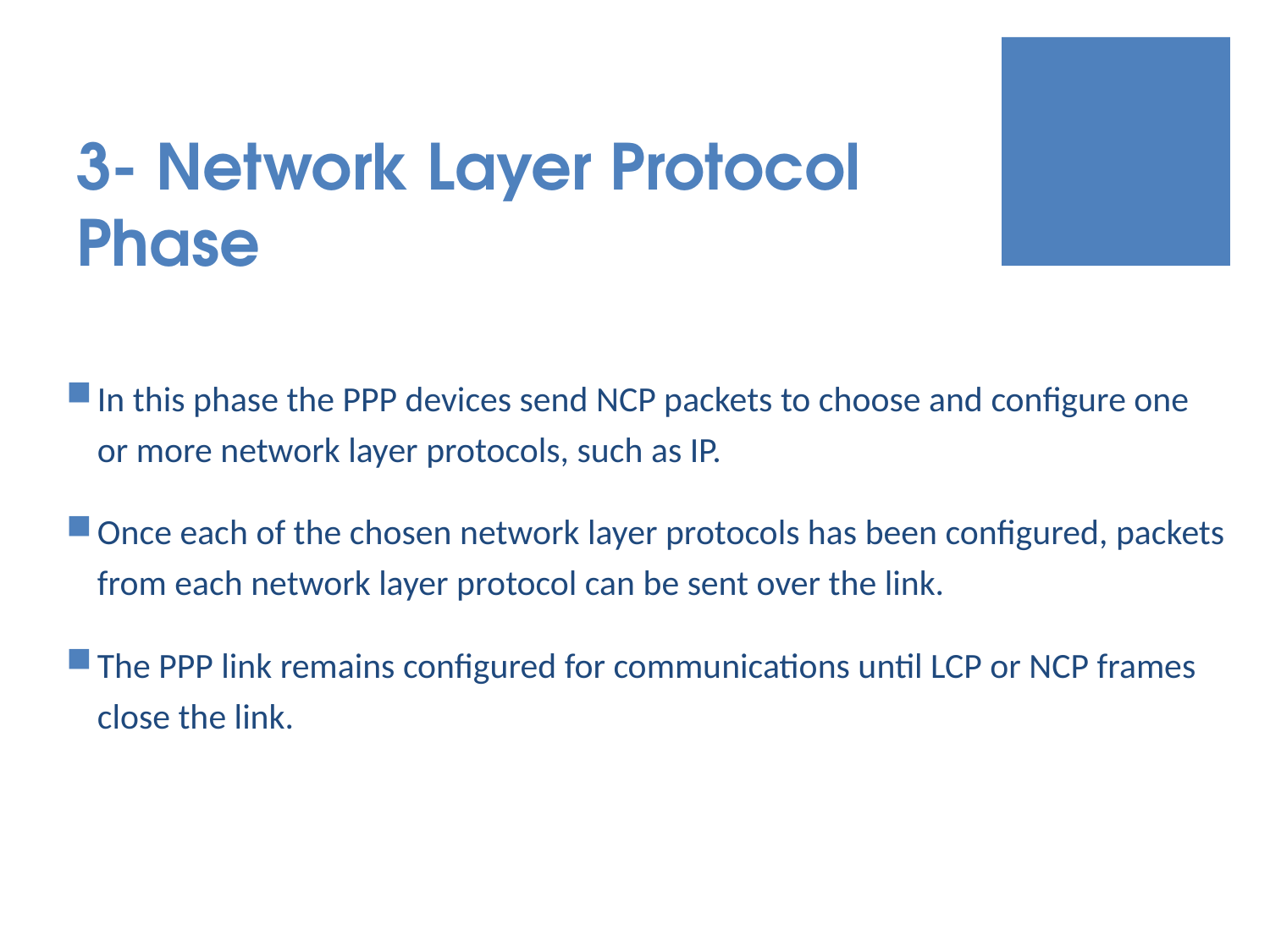

# 3- Network Layer Protocol Phase
In this phase the PPP devices send NCP packets to choose and configure one or more network layer protocols, such as IP.
Once each of the chosen network layer protocols has been configured, packets from each network layer protocol can be sent over the link.
The PPP link remains configured for communications until LCP or NCP frames close the link.